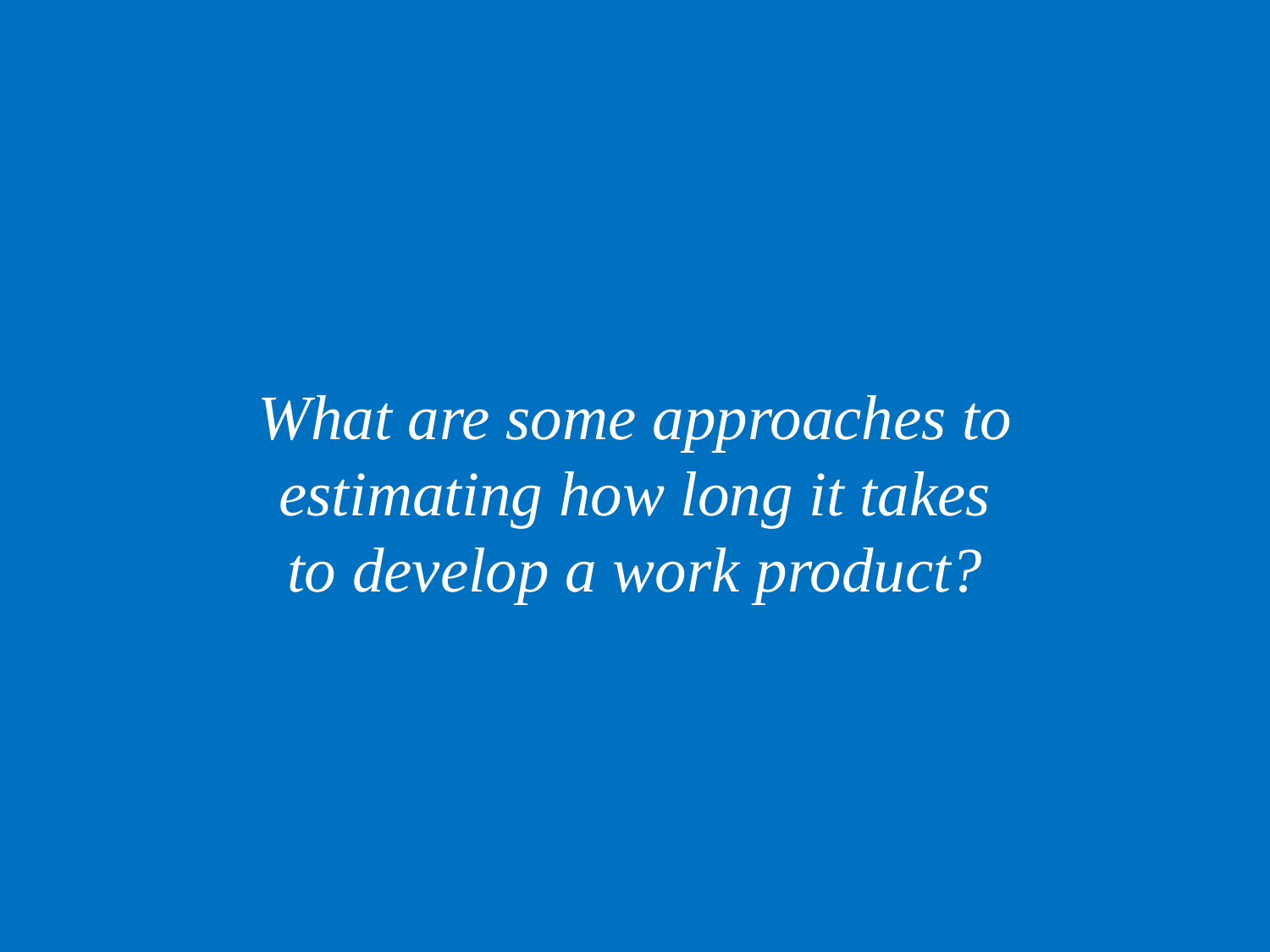

What are some approaches to
estimating how long it takes
to develop a work product?